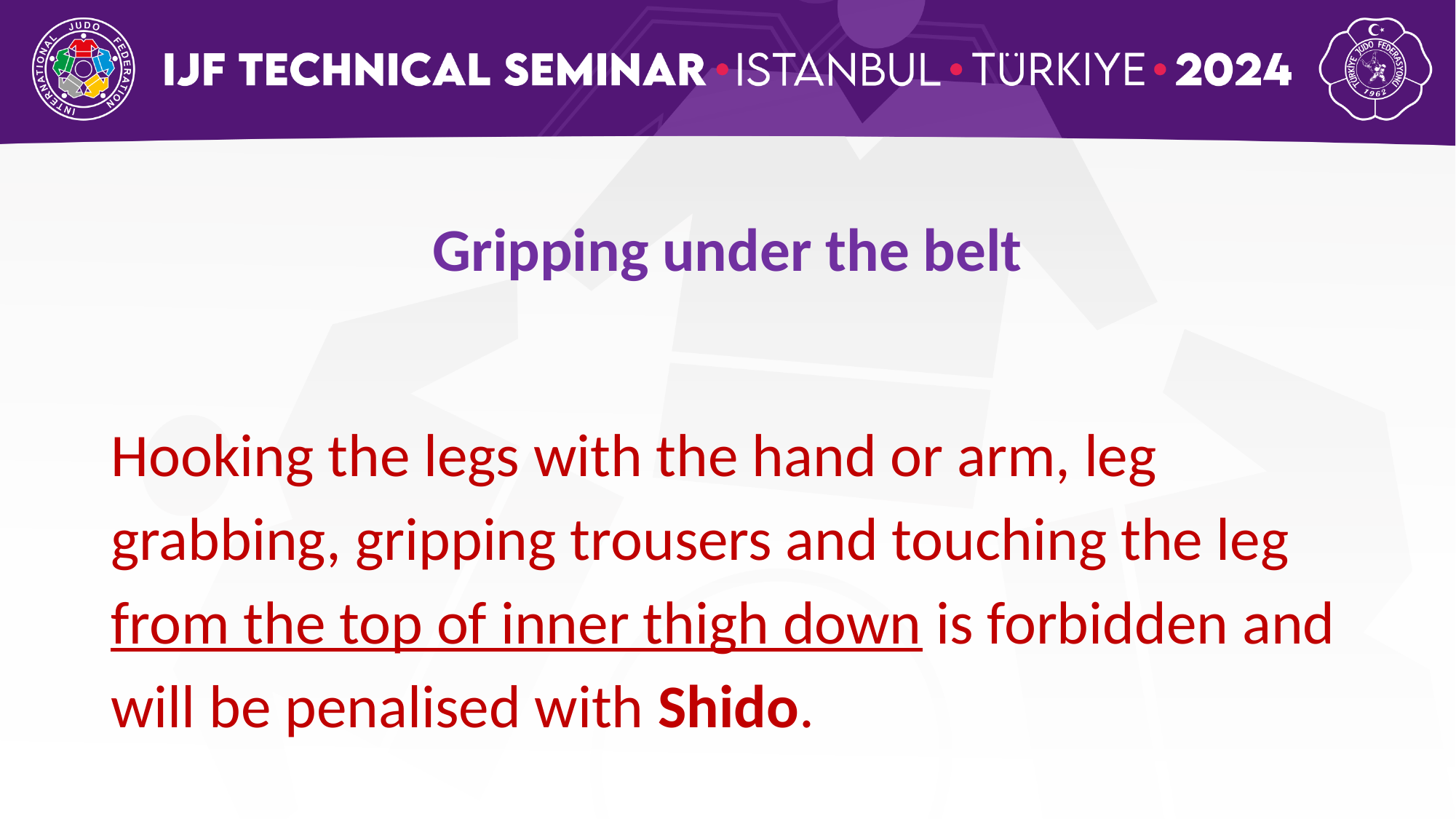

Gripping under the belt

Hooking the legs with the hand or arm, leg grabbing, gripping trousers and touching the leg from the top of inner thigh down is forbidden and will be penalised with Shido.